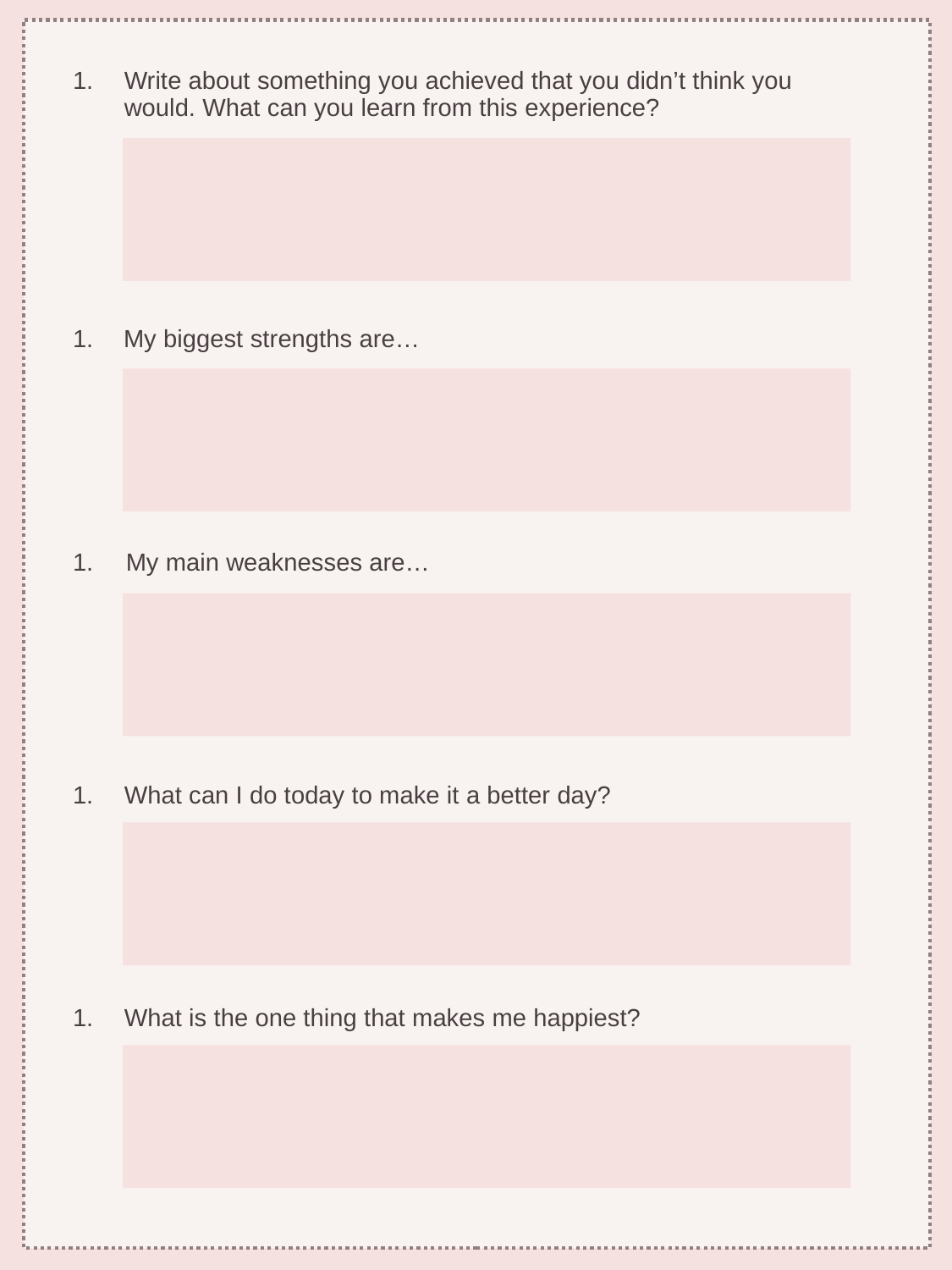

1.
Write about something you achieved that you didn’t think you would. What can you learn from this experience?

1.
My biggest strengths are…

1.
My main weaknesses are…

1.
What can I do today to make it a better day?

What is the one thing that makes me happiest?
1.